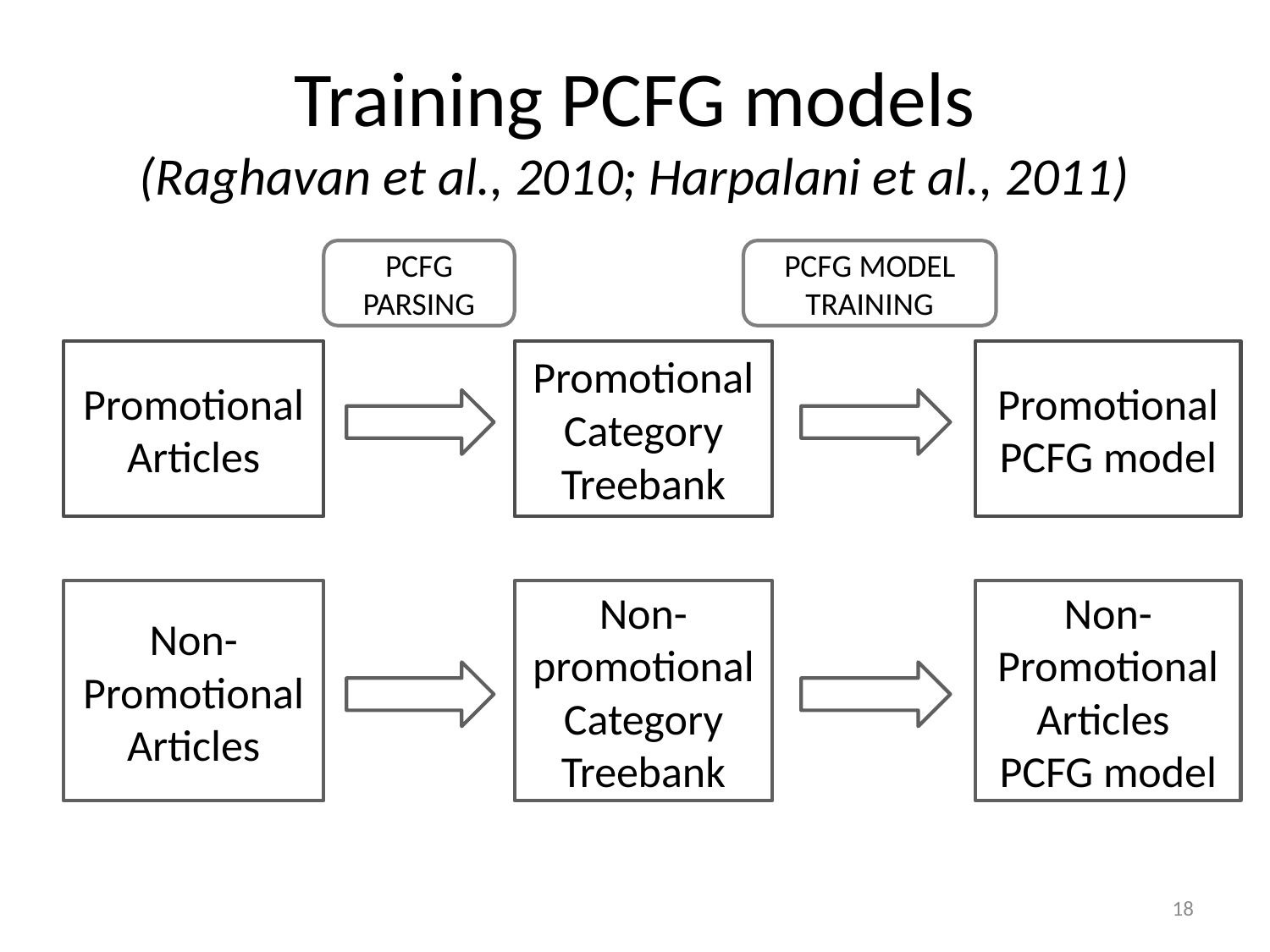

# Training PCFG models (Raghavan et al., 2010; Harpalani et al., 2011)
PCFG PARSING
PCFG MODEL TRAINING
Promotional Category Treebank
Promotional Articles
Promotional PCFG model

Non-PromotionalArticles
Non-Promotional Articles
PCFG model
Non-promotional Category Treebank

18